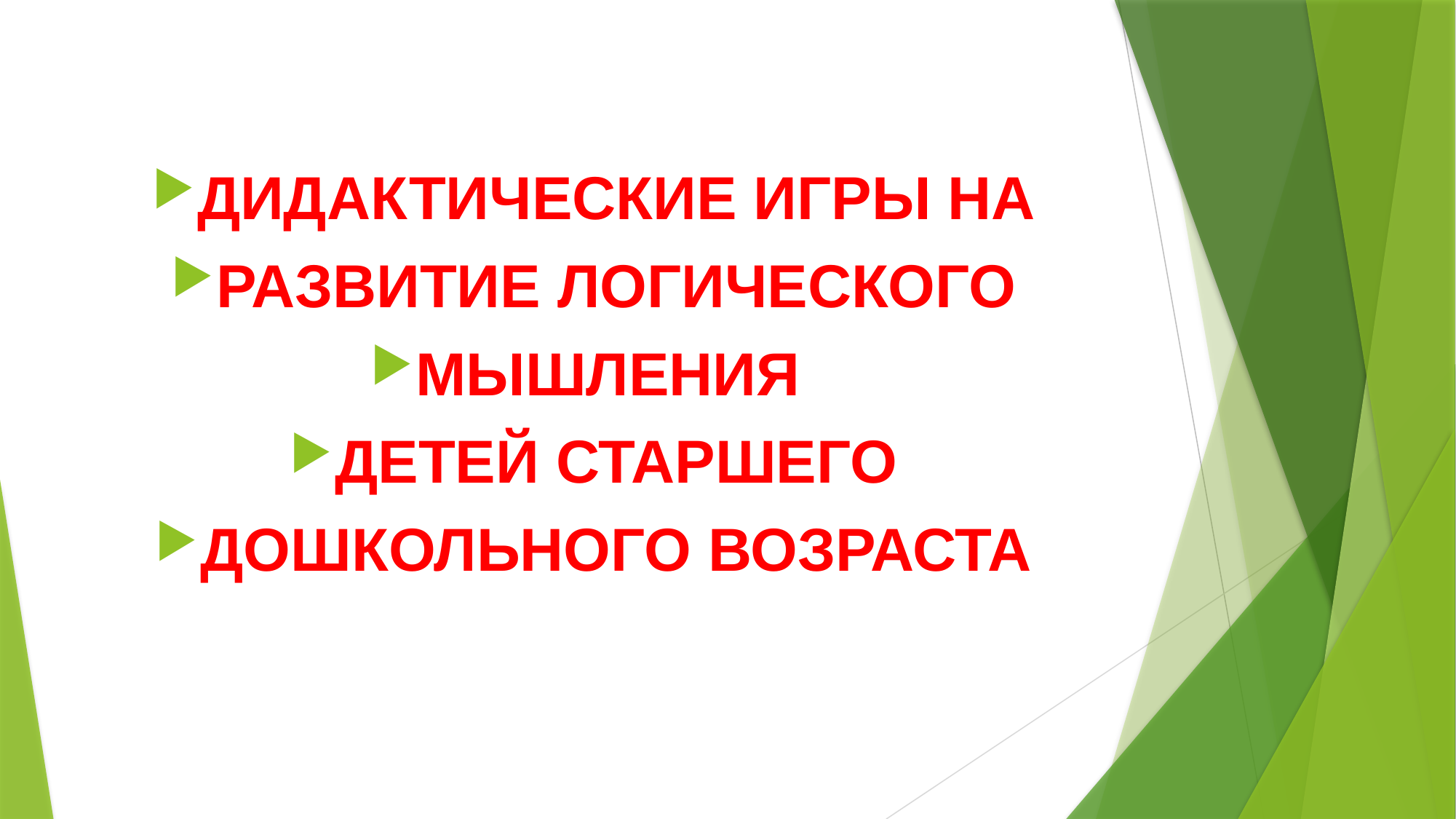

ДИДАКТИЧЕСКИЕ ИГРЫ НА
РАЗВИТИЕ ЛОГИЧЕСКОГО
МЫШЛЕНИЯ
ДЕТЕЙ СТАРШЕГО
ДОШКОЛЬНОГО ВОЗРАСТА